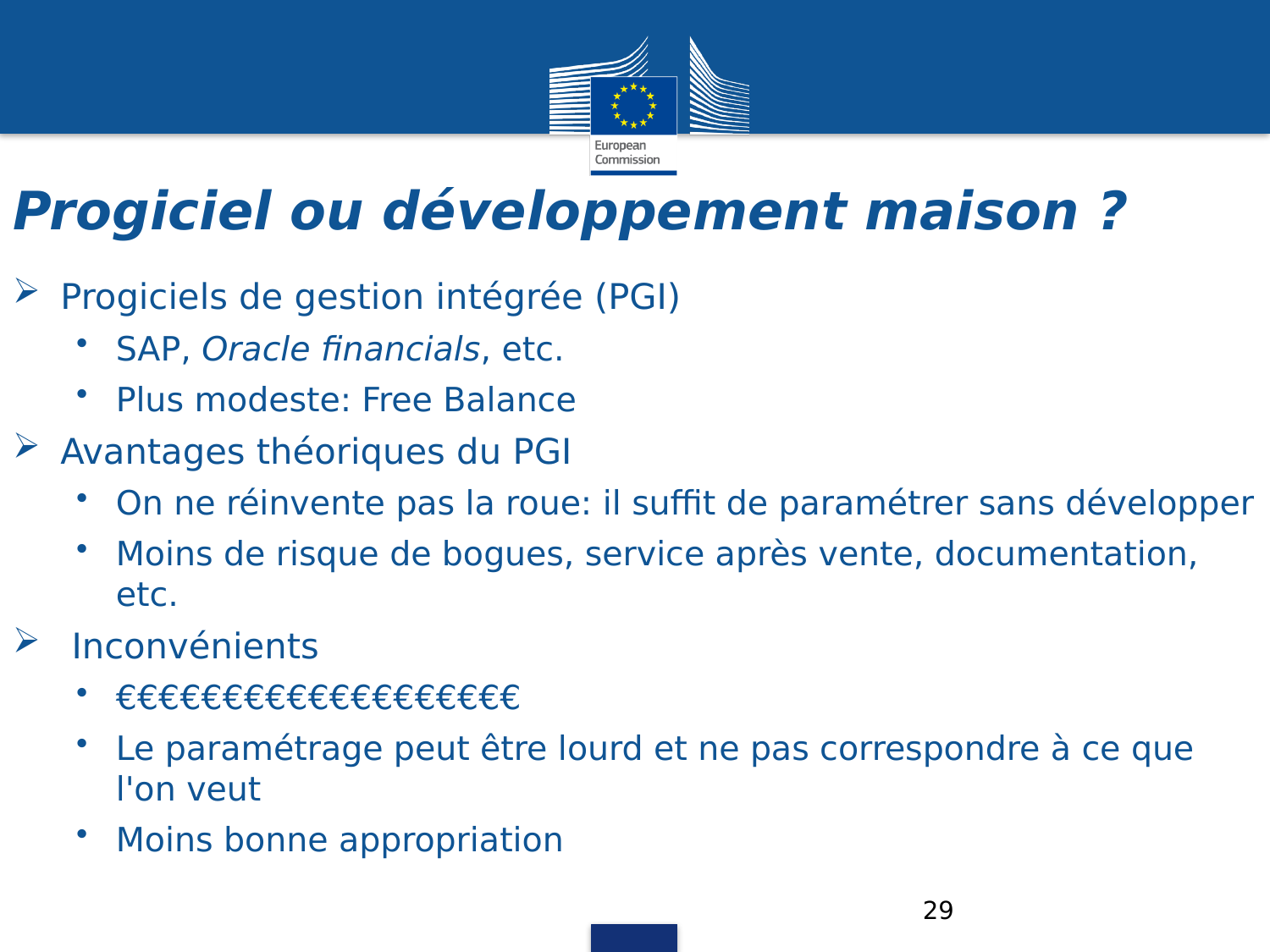

# Progiciel ou développement maison ?
Progiciels de gestion intégrée (PGI)
SAP, Oracle financials, etc.
Plus modeste: Free Balance
Avantages théoriques du PGI
On ne réinvente pas la roue: il suffit de paramétrer sans développer
Moins de risque de bogues, service après vente, documentation, etc.
 Inconvénients
€€€€€€€€€€€€€€€€€€€
Le paramétrage peut être lourd et ne pas correspondre à ce que l'on veut
Moins bonne appropriation
29